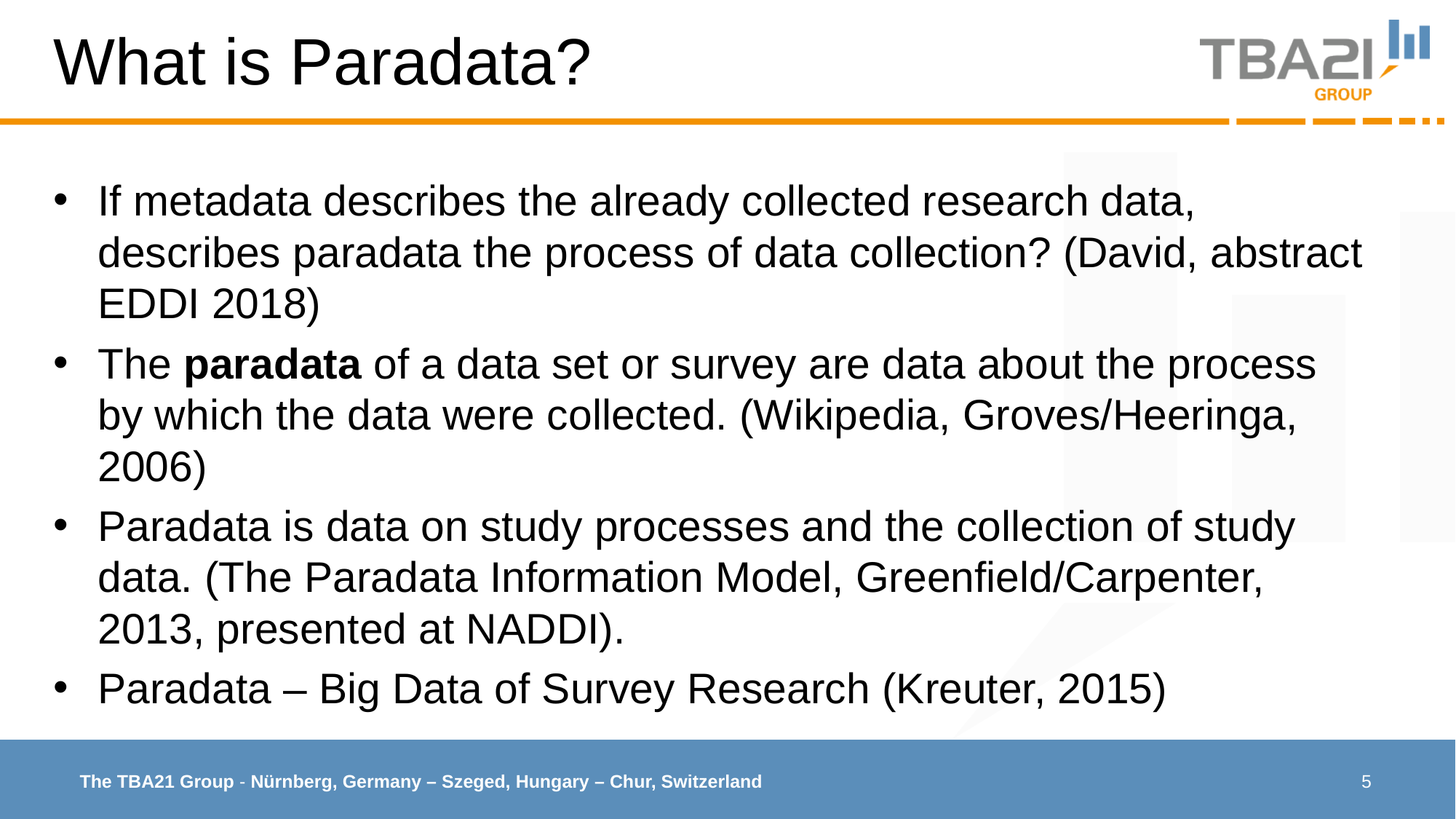

# What is Paradata?
If metadata describes the already collected research data, describes paradata the process of data collection? (David, abstract EDDI 2018)
The paradata of a data set or survey are data about the process by which the data were collected. (Wikipedia, Groves/Heeringa, 2006)
Paradata is data on study processes and the collection of study data. (The Paradata Information Model, Greenfield/Carpenter, 2013, presented at NADDI).
Paradata – Big Data of Survey Research (Kreuter, 2015)

5